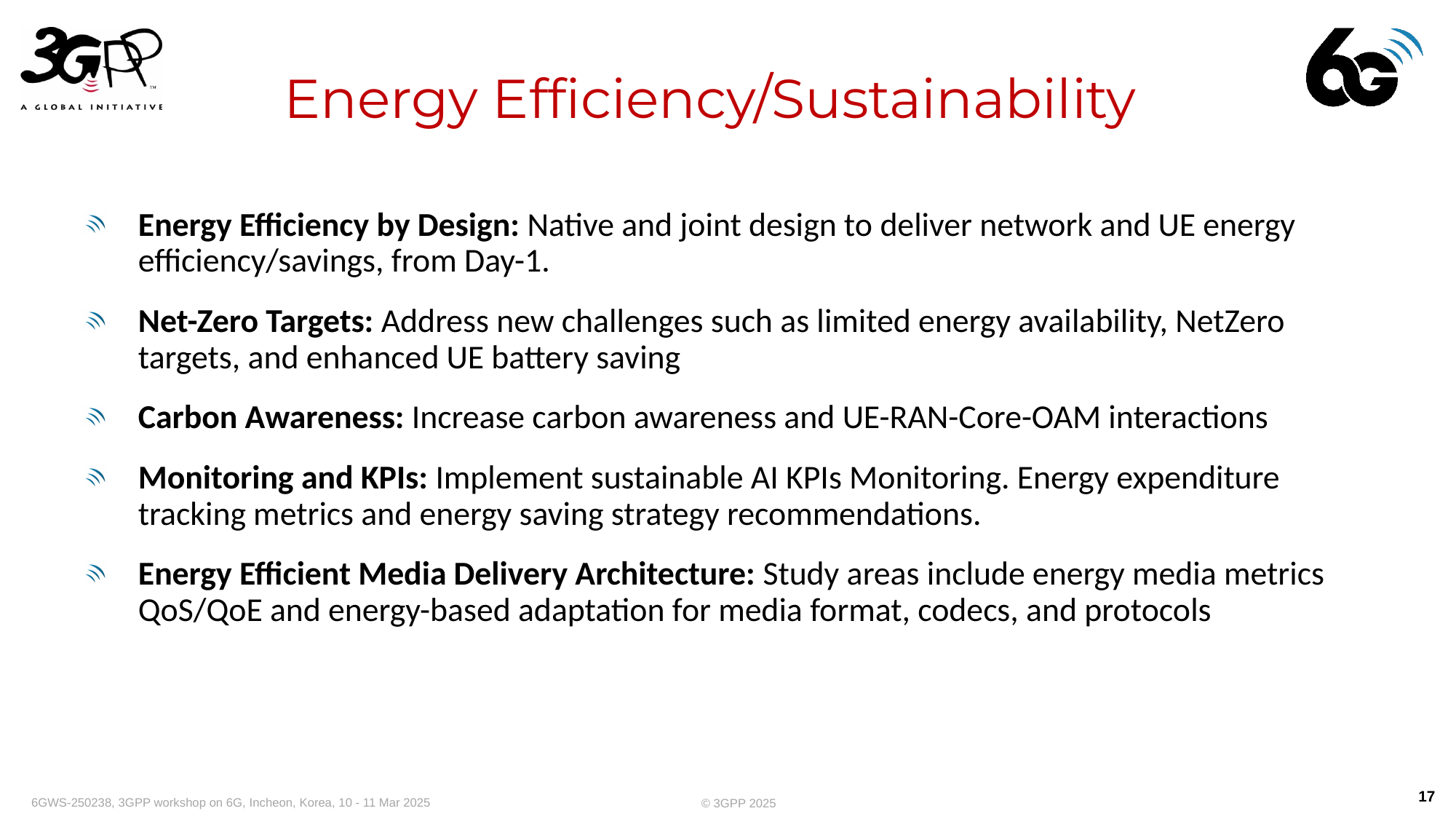

# Energy Efficiency/Sustainability
Energy Efficiency by Design: Native and joint design to deliver network and UE energy efficiency/savings, from Day-1.
Net-Zero Targets: Address new challenges such as limited energy availability, NetZero targets, and enhanced UE battery saving
Carbon Awareness: Increase carbon awareness and UE-RAN-Core-OAM interactions
Monitoring and KPIs: Implement sustainable AI KPIs Monitoring. Energy expenditure tracking metrics and energy saving strategy recommendations.
Energy Efficient Media Delivery Architecture: Study areas include energy media metrics QoS/QoE and energy-based adaptation for media format, codecs, and protocols